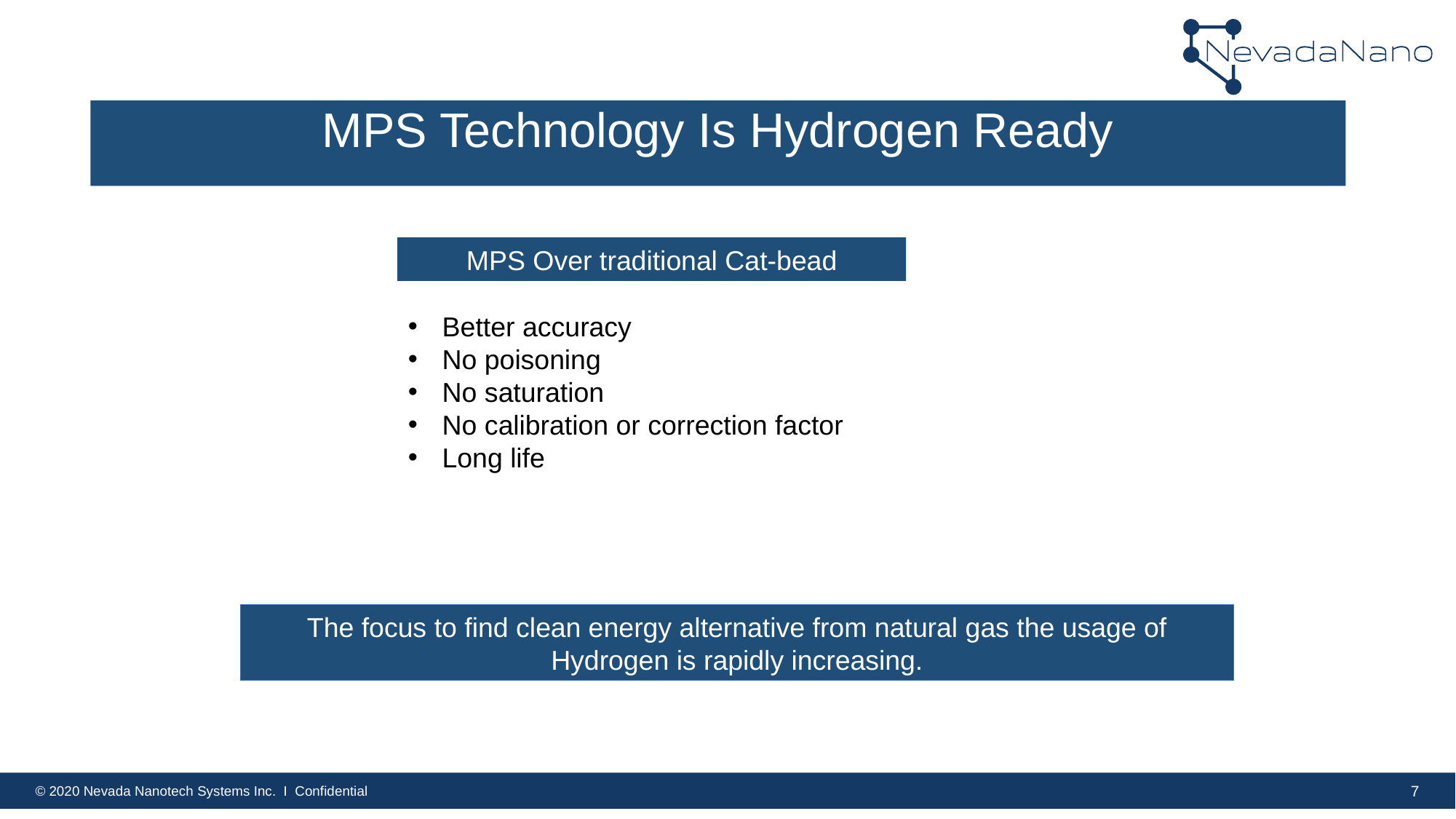

MPS Technology Is Hydrogen Ready
MPS Over traditional Cat-bead

Better accuracy
No poisoning
No saturation
No calibration or correction factor
Long life
The focus to find clean energy alternative from natural gas the usage of Hydrogen is rapidly increasing.
7